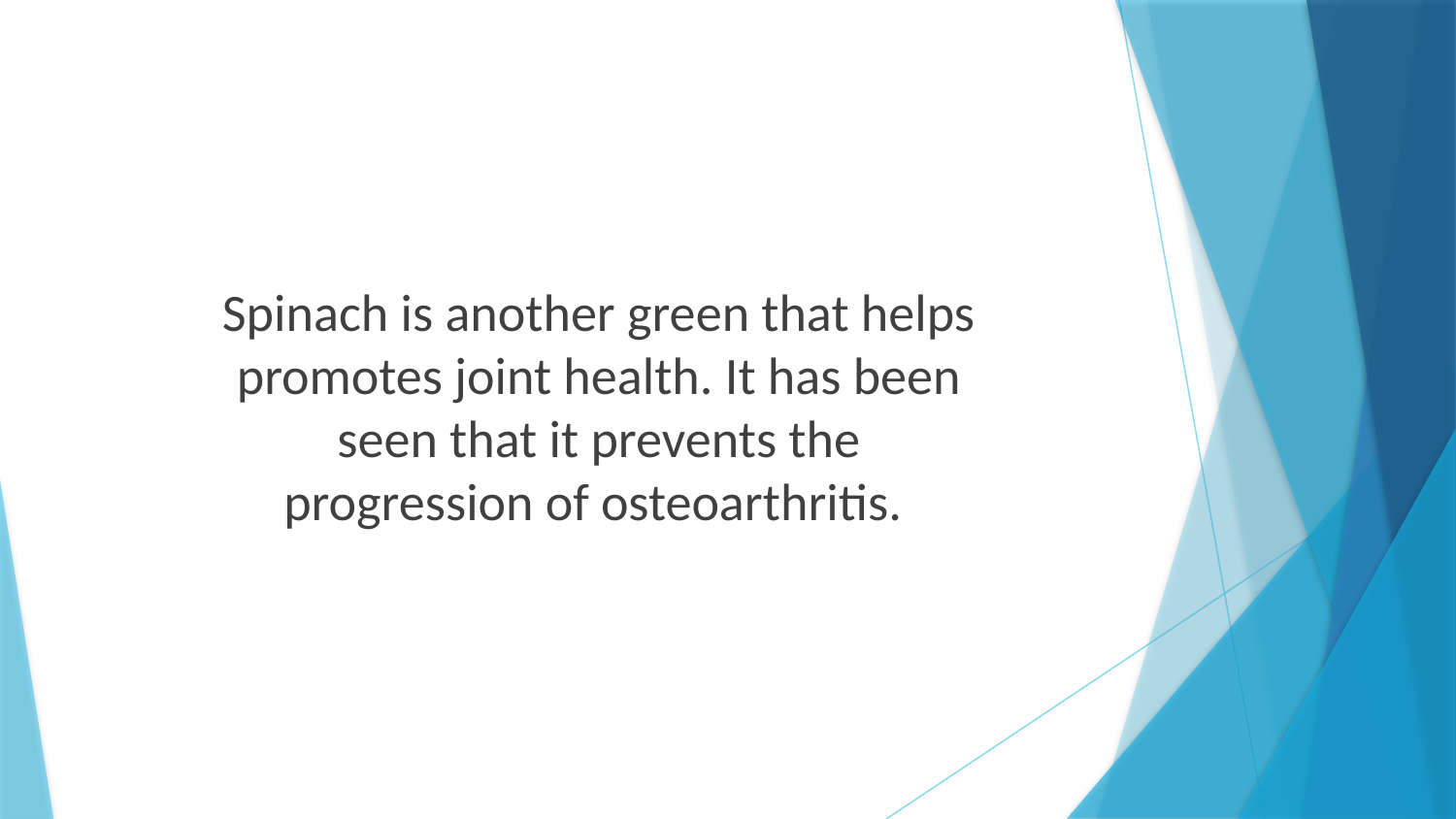

Spinach is another green that helps
promotes joint health. It has been
seen that it prevents the
progression of osteoarthritis.